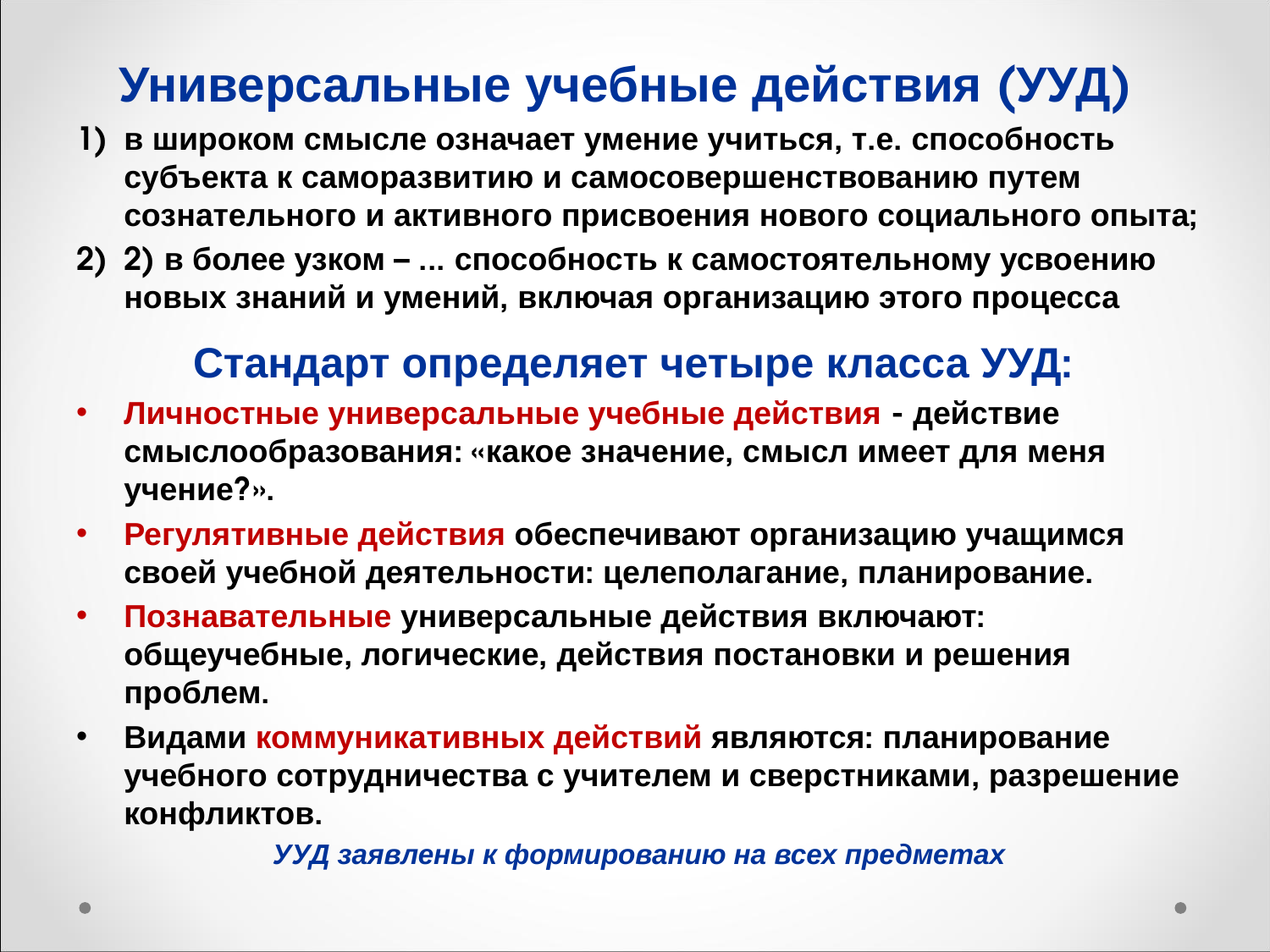

Универсальные учебные действия (УУД)
в широком смысле означает умение учиться, т.е. способность субъекта к саморазвитию и самосовершенствованию путем сознательного и активного присвоения нового социального опыта;
2) в более узком – ... способность к самостоятельному усвоению новых знаний и умений, включая организацию этого процесса

Стандарт определяет четыре класса УУД:
Личностные универсальные учебные действия - действие смыслообразования: «какое значение, смысл имеет для меня учение?».
Регулятивные действия обеспечивают организацию учащимся своей учебной деятельности: целеполагание, планирование.
Познавательные универсальные действия включают: общеучебные, логические, действия постановки и решения проблем.
Видами коммуникативных действий являются: планирование учебного сотрудничества с учителем и сверстниками, разрешение конфликтов.
УУД заявлены к формированию на всех предметах